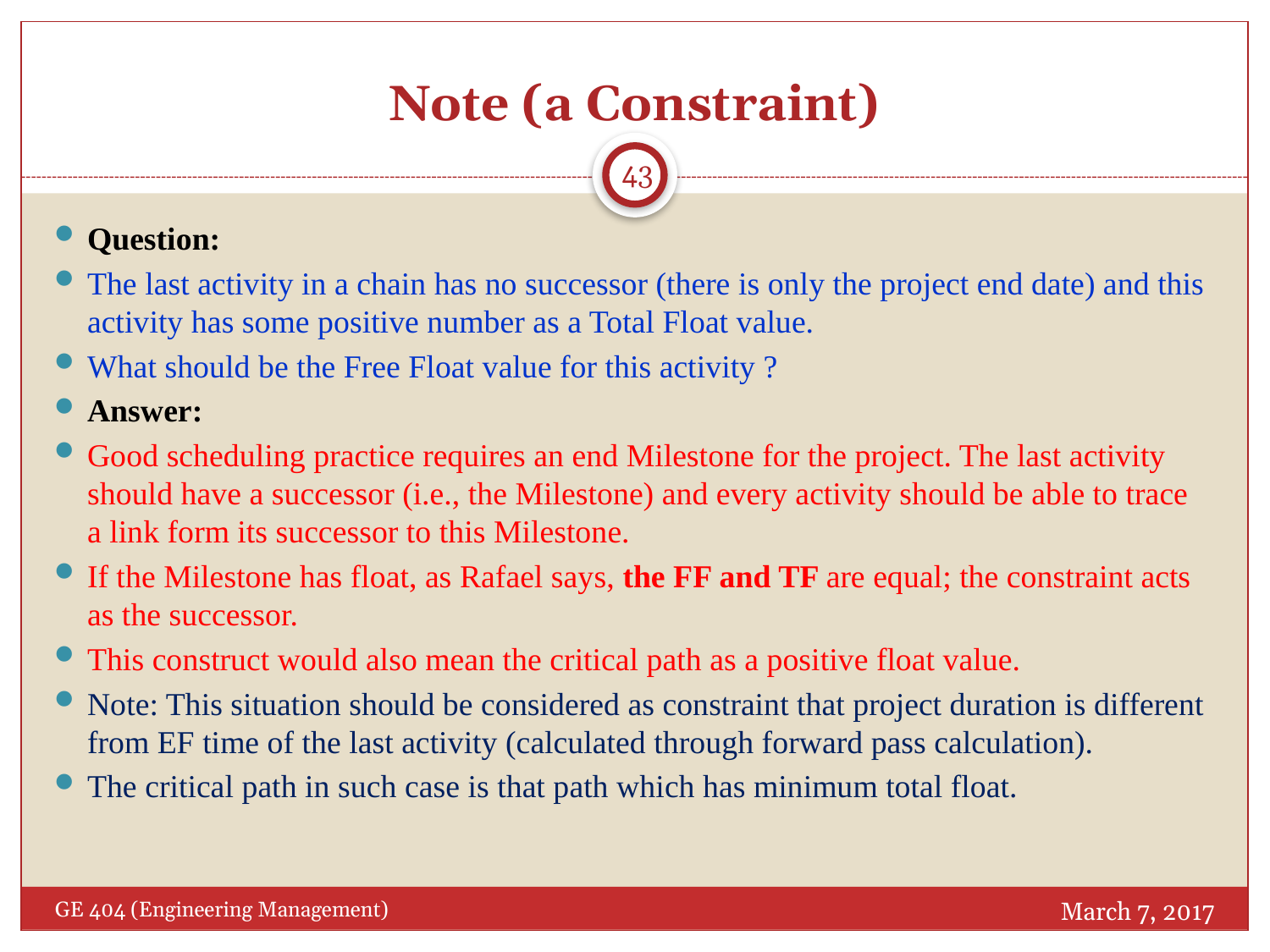

# Note (a Constraint)
43
Question:
The last activity in a chain has no successor (there is only the project end date) and this activity has some positive number as a Total Float value.
What should be the Free Float value for this activity ?
Answer:
Good scheduling practice requires an end Milestone for the project. The last activity should have a successor (i.e., the Milestone) and every activity should be able to trace a link form its successor to this Milestone.
If the Milestone has float, as Rafael says, the FF and TF are equal; the constraint acts as the successor.
This construct would also mean the critical path as a positive float value.
Note: This situation should be considered as constraint that project duration is different from EF time of the last activity (calculated through forward pass calculation).
The critical path in such case is that path which has minimum total float.

March 7, 2017
GE 404 (Engineering Management)